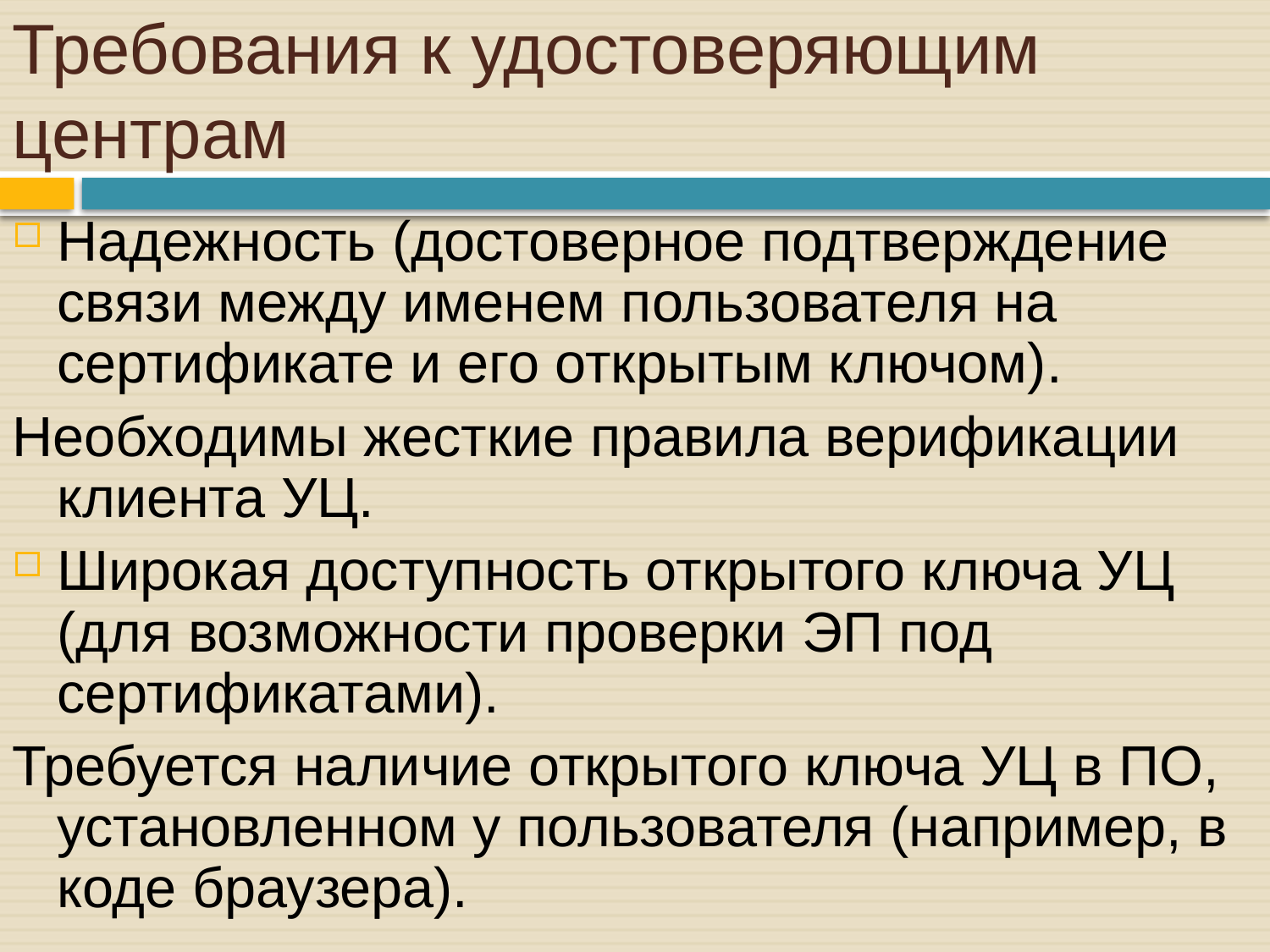

# Требования к удостоверяющим центрам
Надежность (достоверное подтверждение связи между именем пользователя на сертификате и его открытым ключом).
Необходимы жесткие правила верификации клиента УЦ.
Широкая доступность открытого ключа УЦ (для возможности проверки ЭП под сертификатами).
Требуется наличие открытого ключа УЦ в ПО, установленном у пользователя (например, в коде браузера).